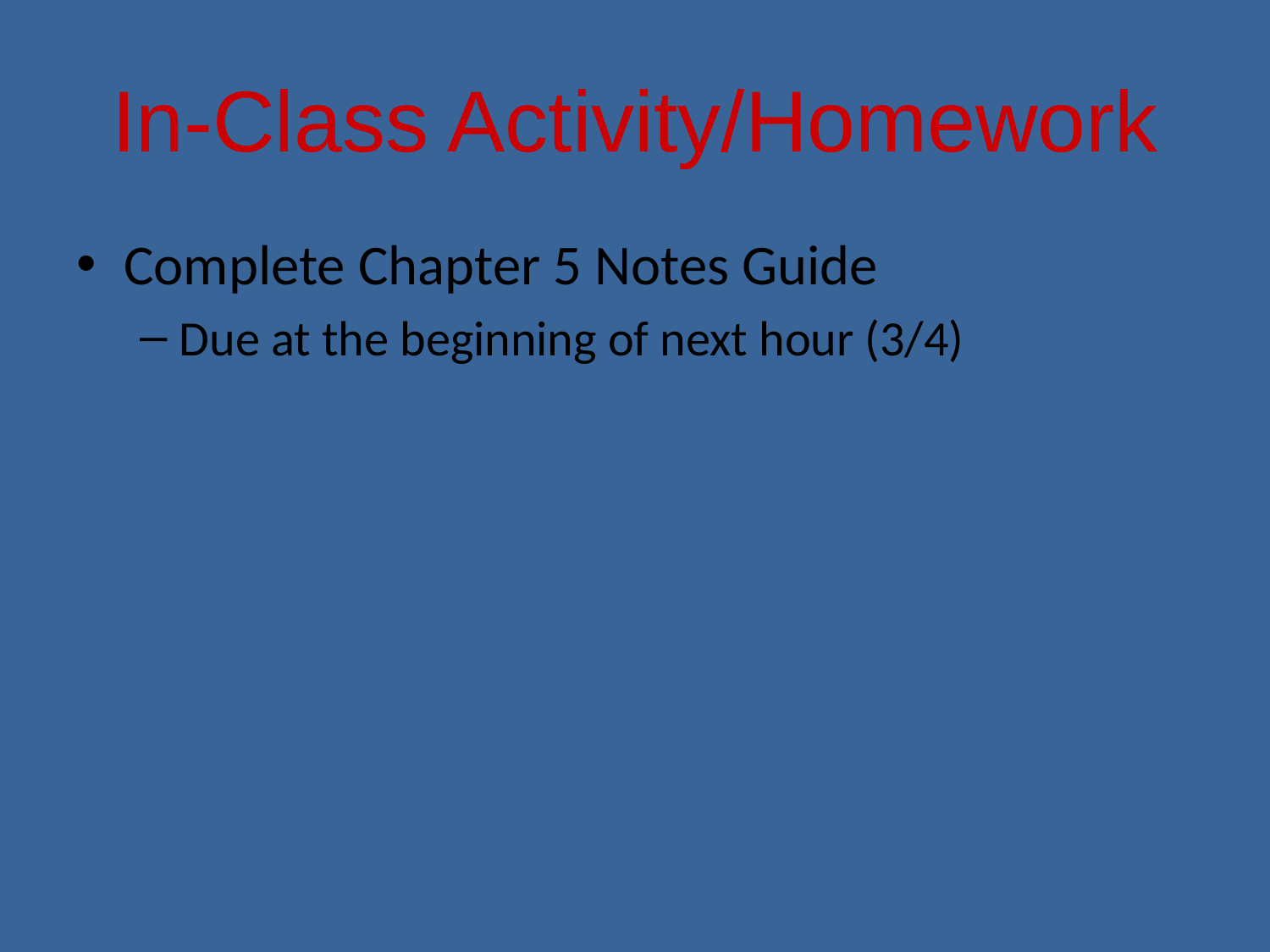

# In-Class Activity/Homework
Complete Chapter 5 Notes Guide
Due at the beginning of next hour (3/4)